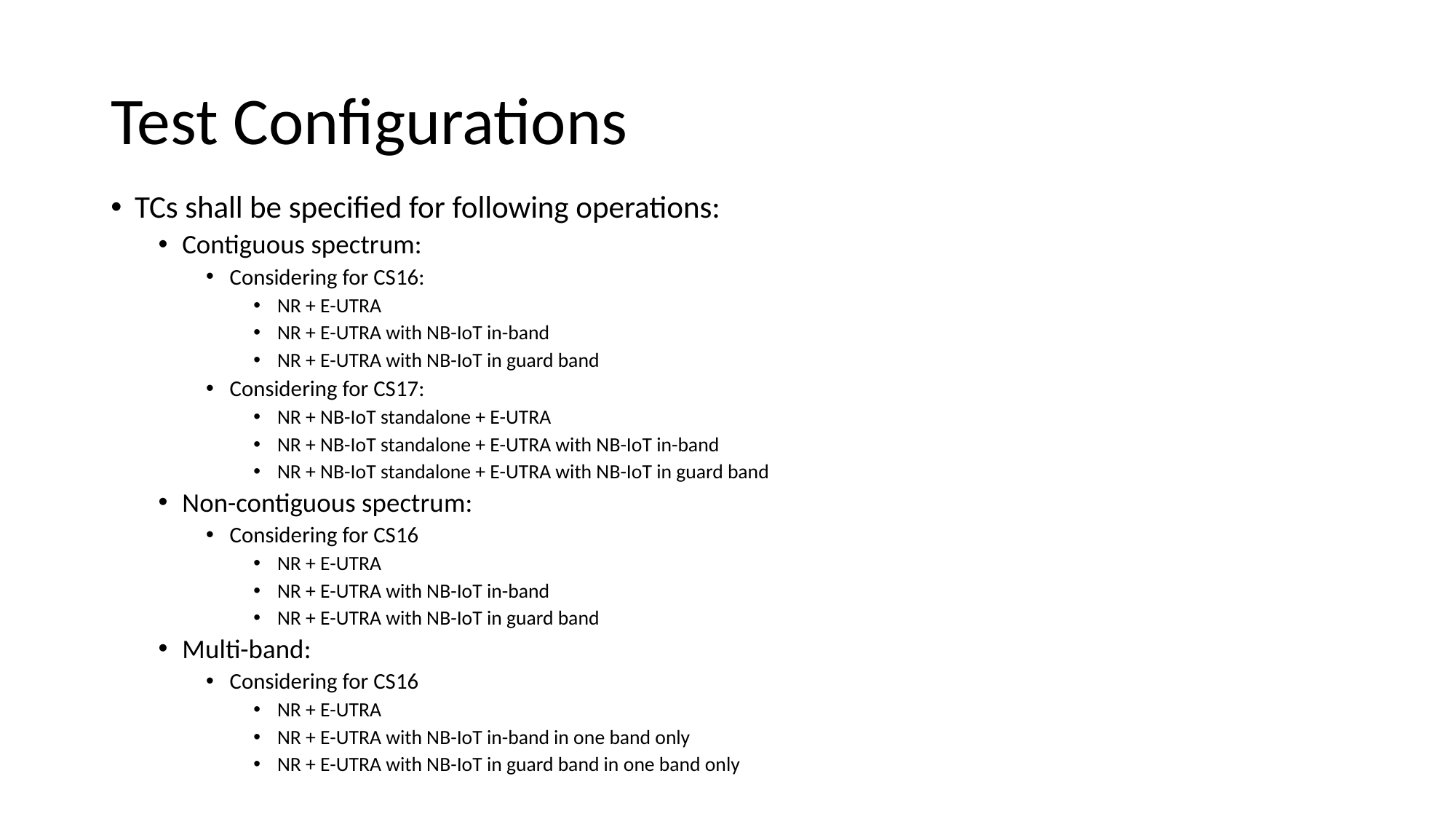

# Test Configurations
TCs shall be specified for following operations:
Contiguous spectrum:
Considering for CS16:
NR + E-UTRA
NR + E-UTRA with NB-IoT in-band
NR + E-UTRA with NB-IoT in guard band
Considering for CS17:
NR + NB-IoT standalone + E-UTRA
NR + NB-IoT standalone + E-UTRA with NB-IoT in-band
NR + NB-IoT standalone + E-UTRA with NB-IoT in guard band
Non-contiguous spectrum:
Considering for CS16
NR + E-UTRA
NR + E-UTRA with NB-IoT in-band
NR + E-UTRA with NB-IoT in guard band
Multi-band:
Considering for CS16
NR + E-UTRA
NR + E-UTRA with NB-IoT in-band in one band only
NR + E-UTRA with NB-IoT in guard band in one band only